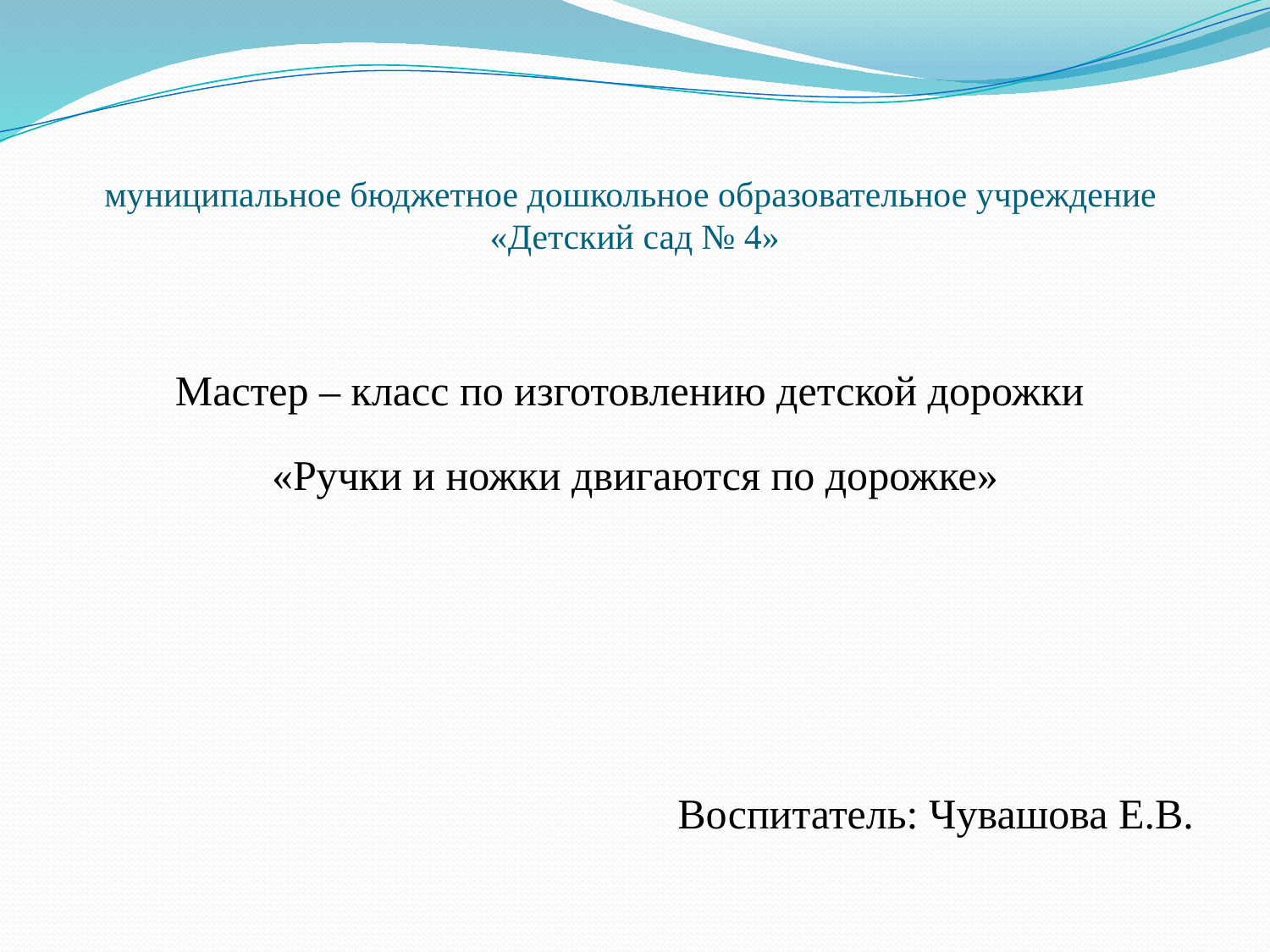

# муниципальное бюджетное дошкольное образовательное учреждение «Детский сад № 4»

Мастер – класс по изготовлению детской дорожки
«Ручки и ножки двигаются по дорожке»

Воспитатель: Чувашова Е.В.